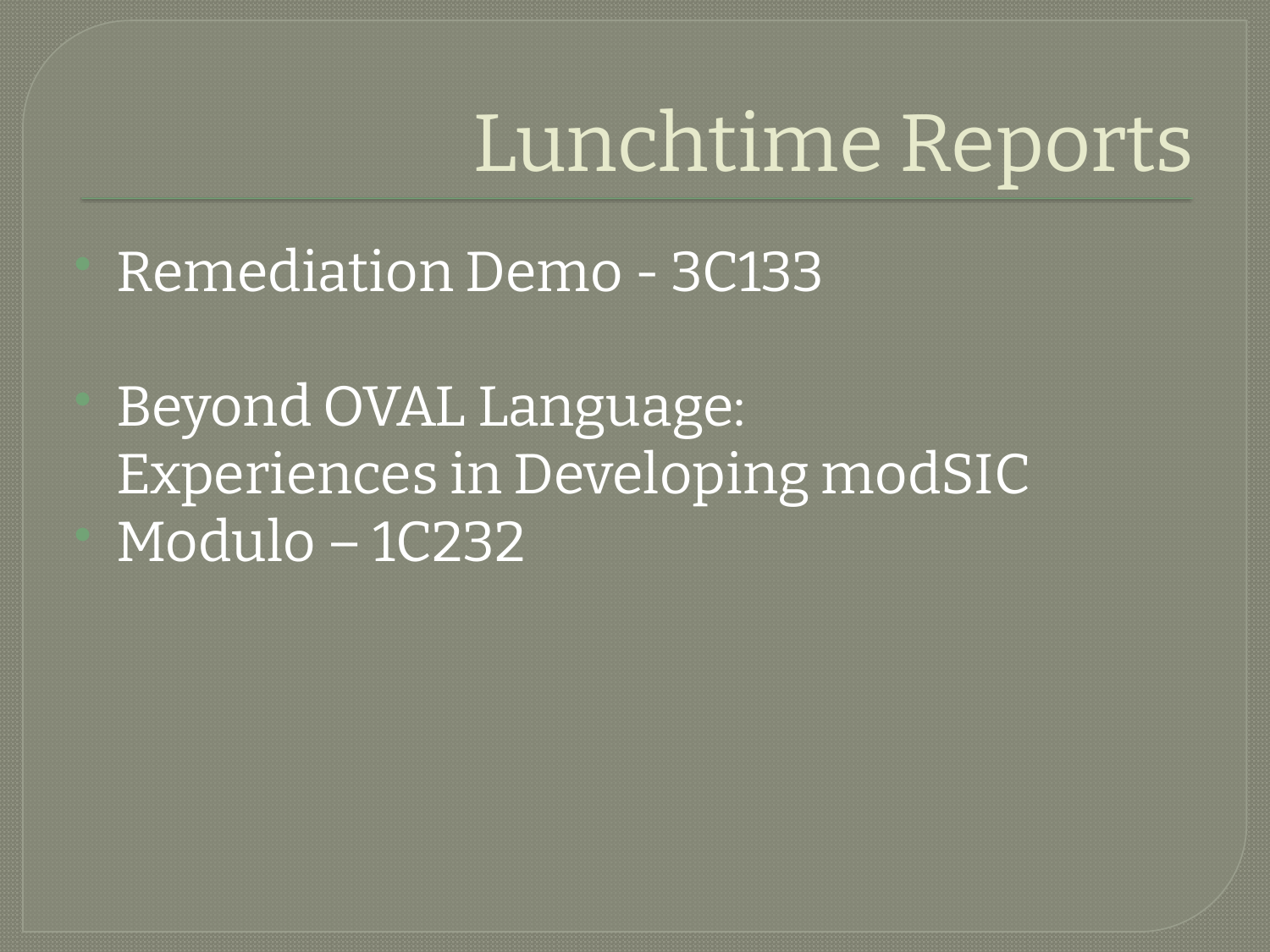

# Lunchtime Reports
Remediation Demo - 3C133

Beyond OVAL Language:
Experiences in Developing modSIC
Modulo – 1C232